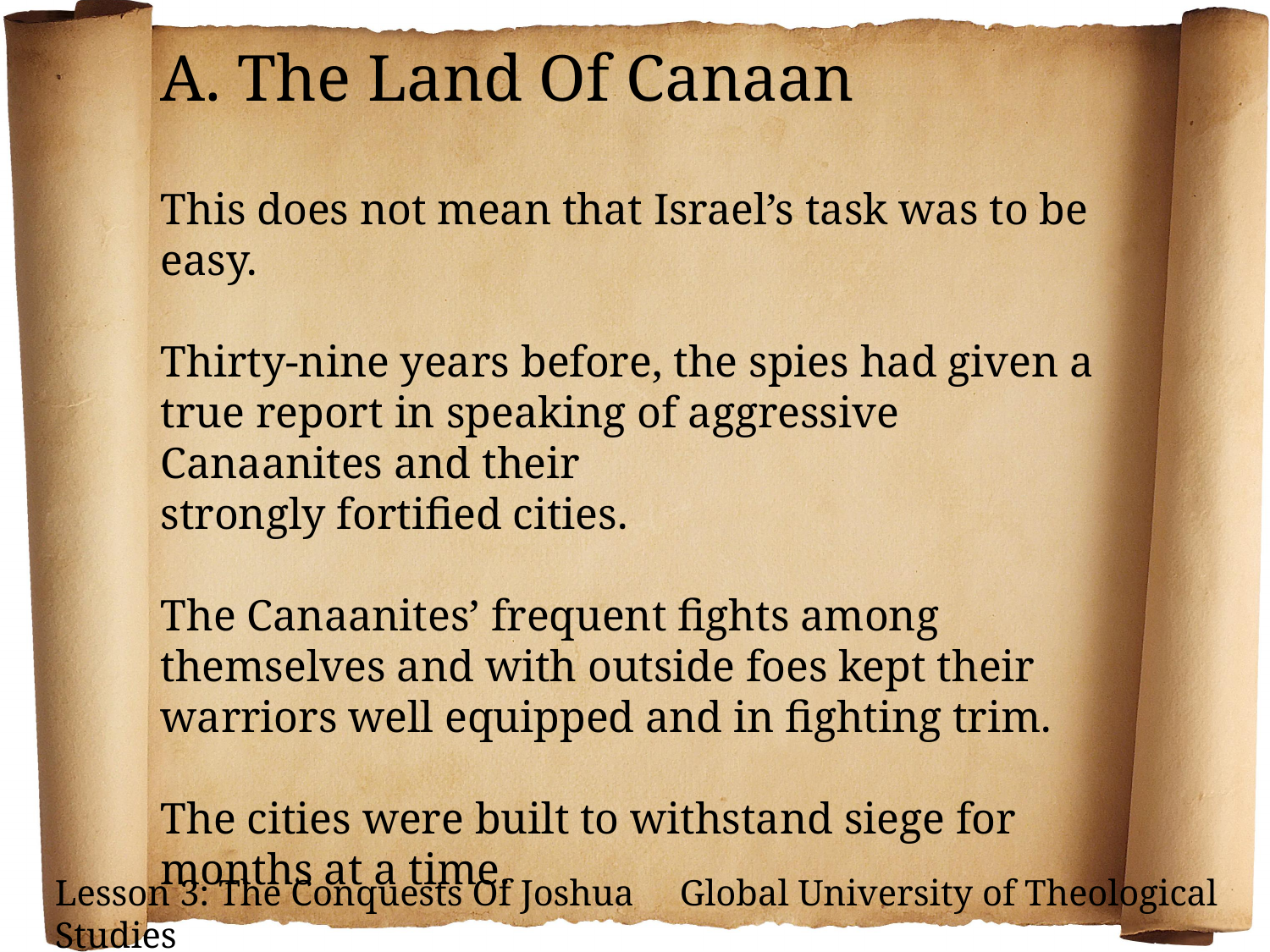

A. The Land Of Canaan
This does not mean that Israel’s task was to be easy.

Thirty-nine years before, the spies had given a true report in speaking of aggressive Canaanites and their
strongly fortified cities.

The Canaanites’ frequent fights among themselves and with outside foes kept their warriors well equipped and in fighting trim.

The cities were built to withstand siege for months at a time.
Lesson 3: The Conquests Of Joshua     Global University of Theological Studies